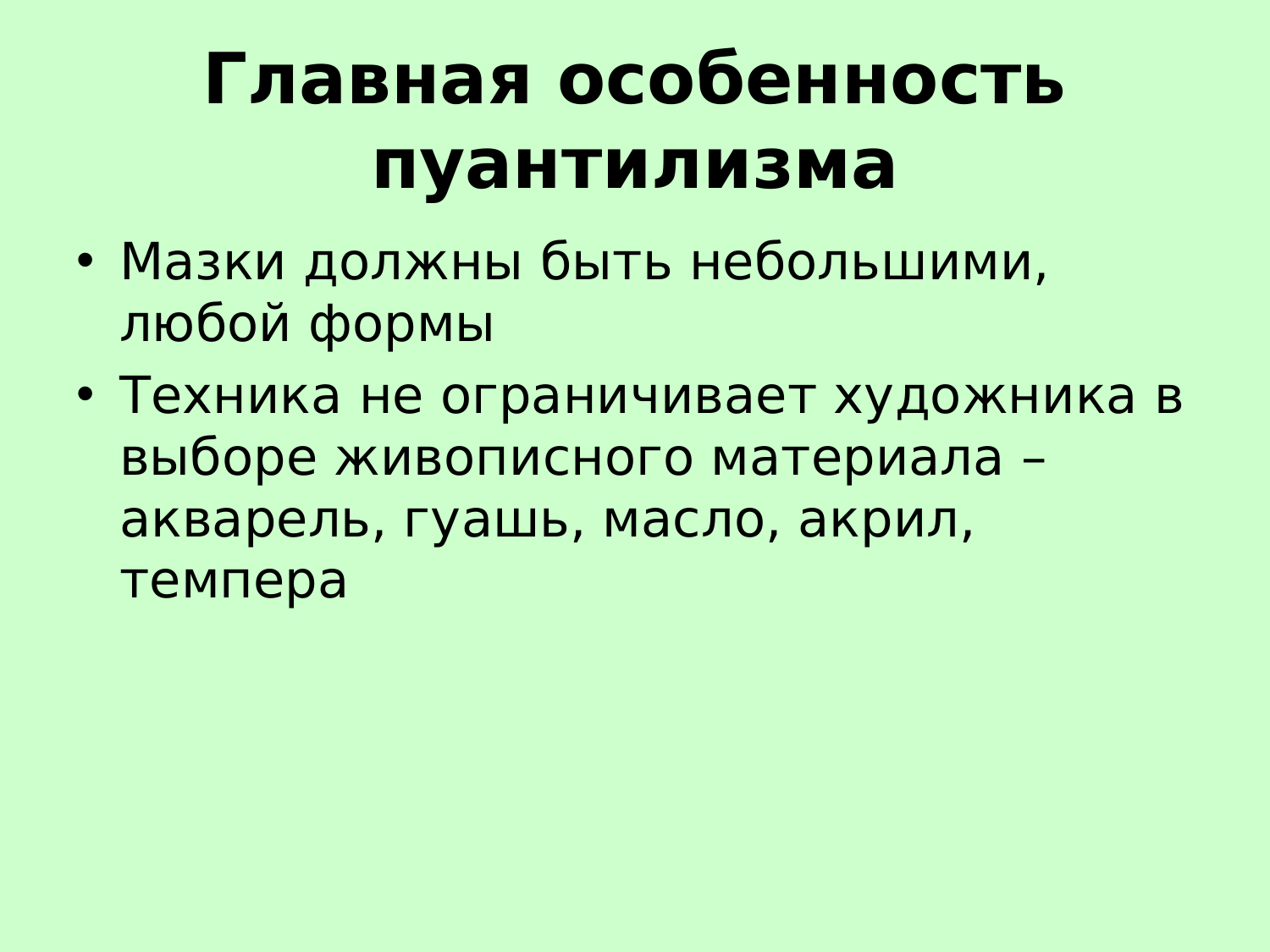

# Главная особенность пуантилизма
Мазки должны быть небольшими, любой формы
Техника не ограничивает художника в выборе живописного материала – акварель, гуашь, масло, акрил, темпера